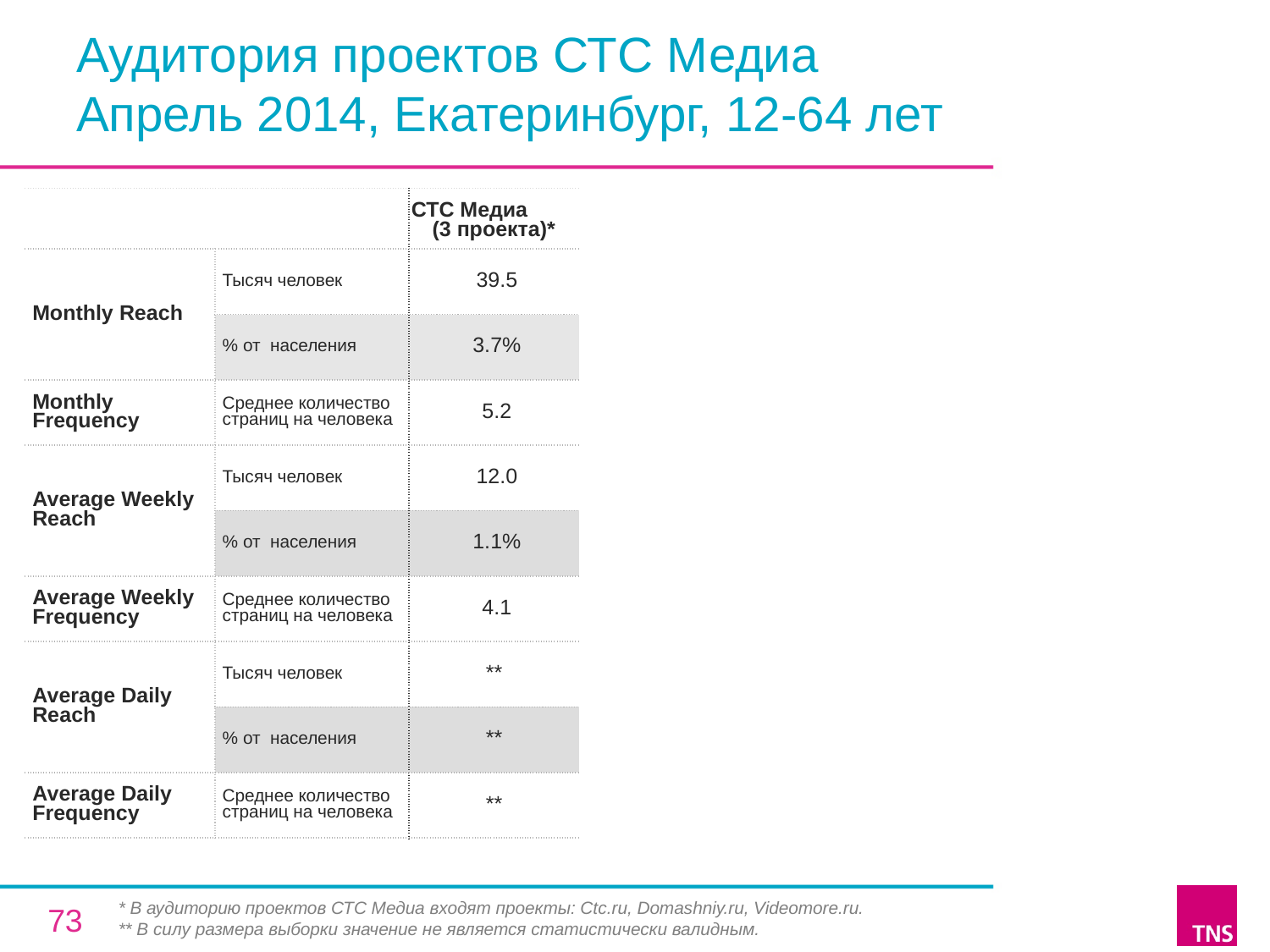

# Аудитория проектов СТС Медиа Апрель 2014, Екатеринбург, 12-64 лет
|  |  | СТС Медиа (3 проекта)\* |
| --- | --- | --- |
| Monthly Reach | Тысяч человек | 39.5 |
|  | % от населения | 3.7% |
| Monthly Frequency | Среднее количество страниц на человека | 5.2 |
| Average Weekly Reach | Тысяч человек | 12.0 |
|  | % от населения | 1.1% |
| Average Weekly Frequency | Среднее количество страниц на человека | 4.1 |
| Average Daily Reach | Тысяч человек | \*\* |
|  | % от населения | \*\* |
| Average Daily Frequency | Среднее количество страниц на человека | \*\* |
* В аудиторию проектов СТС Медиа входят проекты: Ctc.ru, Domashniy.ru, Videomore.ru.
** В силу размера выборки значение не является статистически валидным.
73